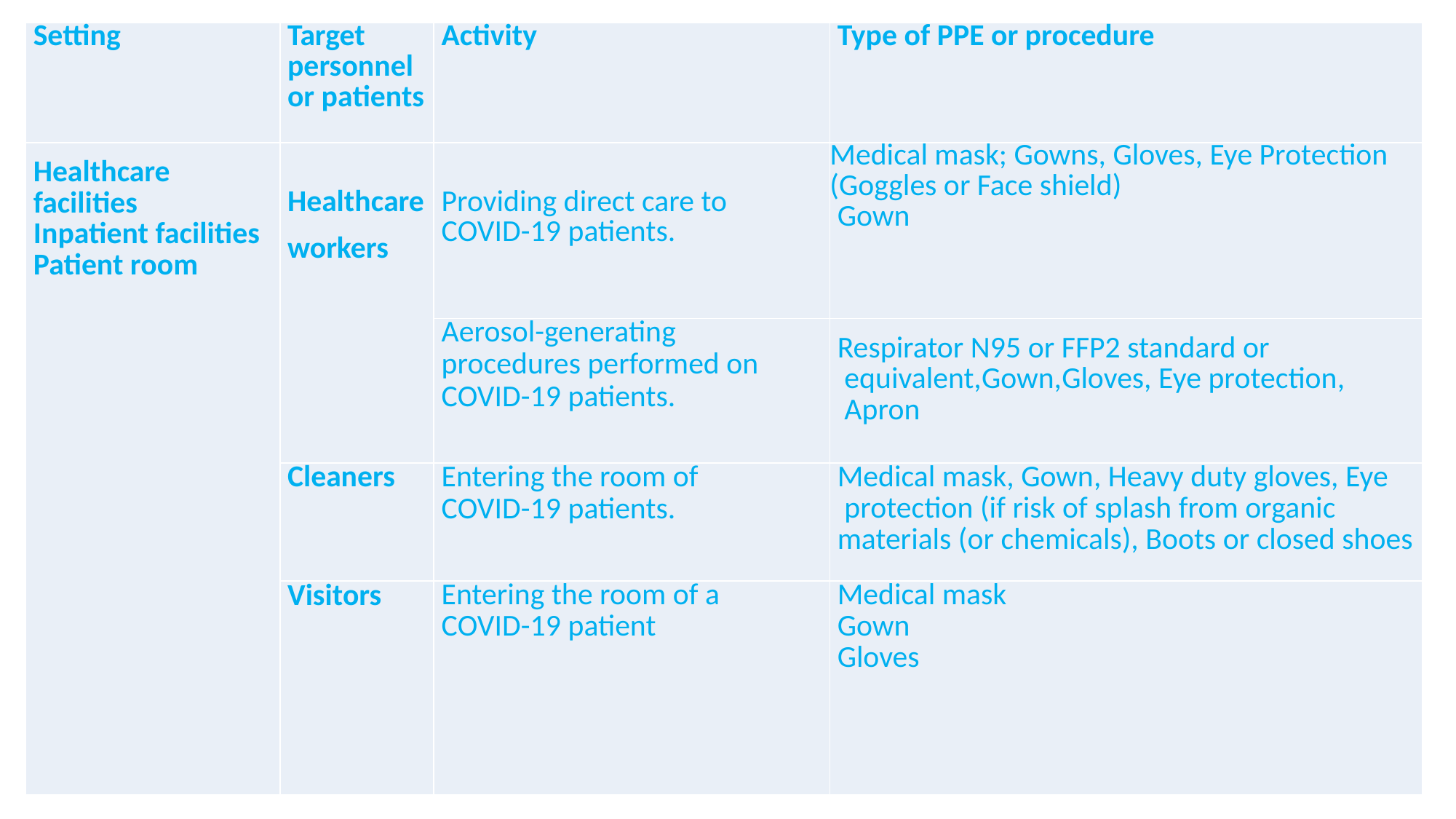

| Setting | Target personnel or patients | Activity | Type of PPE or procedure |
| --- | --- | --- | --- |
| Healthcare facilities Inpatient facilities Patient room | Healthcare workers | Providing direct care to COVID-19 patients. | Medical mask; Gowns, Gloves, Eye Protection (Goggles or Face shield) Gown |
|  |  | Aerosol-generating procedures performed on COVID-19 patients. | Respirator N95 or FFP2 standard or equivalent,Gown,Gloves, Eye protection, Apron |
|  | Cleaners | Entering the room of COVID-19 patients. | Medical mask, Gown, Heavy duty gloves, Eye protection (if risk of splash from organic materials (or chemicals), Boots or closed shoes |
|  | Visitors | Entering the room of a COVID-19 patient | Medical mask Gown Gloves |